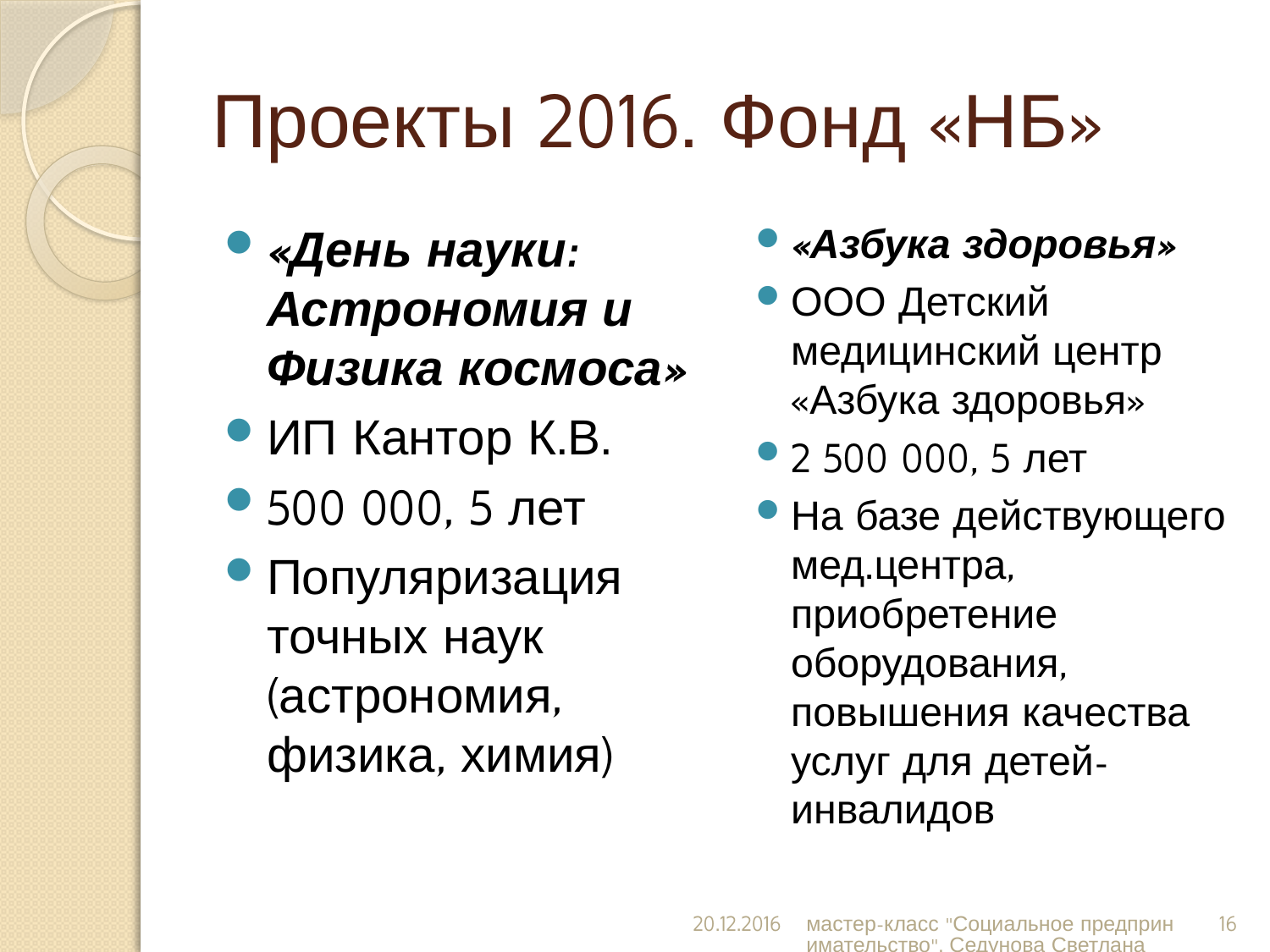

# Проекты 2016. Фонд «НБ»
«День науки: Астрономия и Физика космоса»
ИП Кантор К.В.
500 000, 5 лет
Популяризация точных наук (астрономия, физика, химия)
«Азбука здоровья»
ООО Детский медицинский центр «Азбука здоровья»
2 500 000, 5 лет
На базе действующего мед.центра, приобретение оборудования, повышения качества услуг для детей-инвалидов
20.12.2016
мастер-класс "Социальное предпринимательство". Седунова Светлана
16